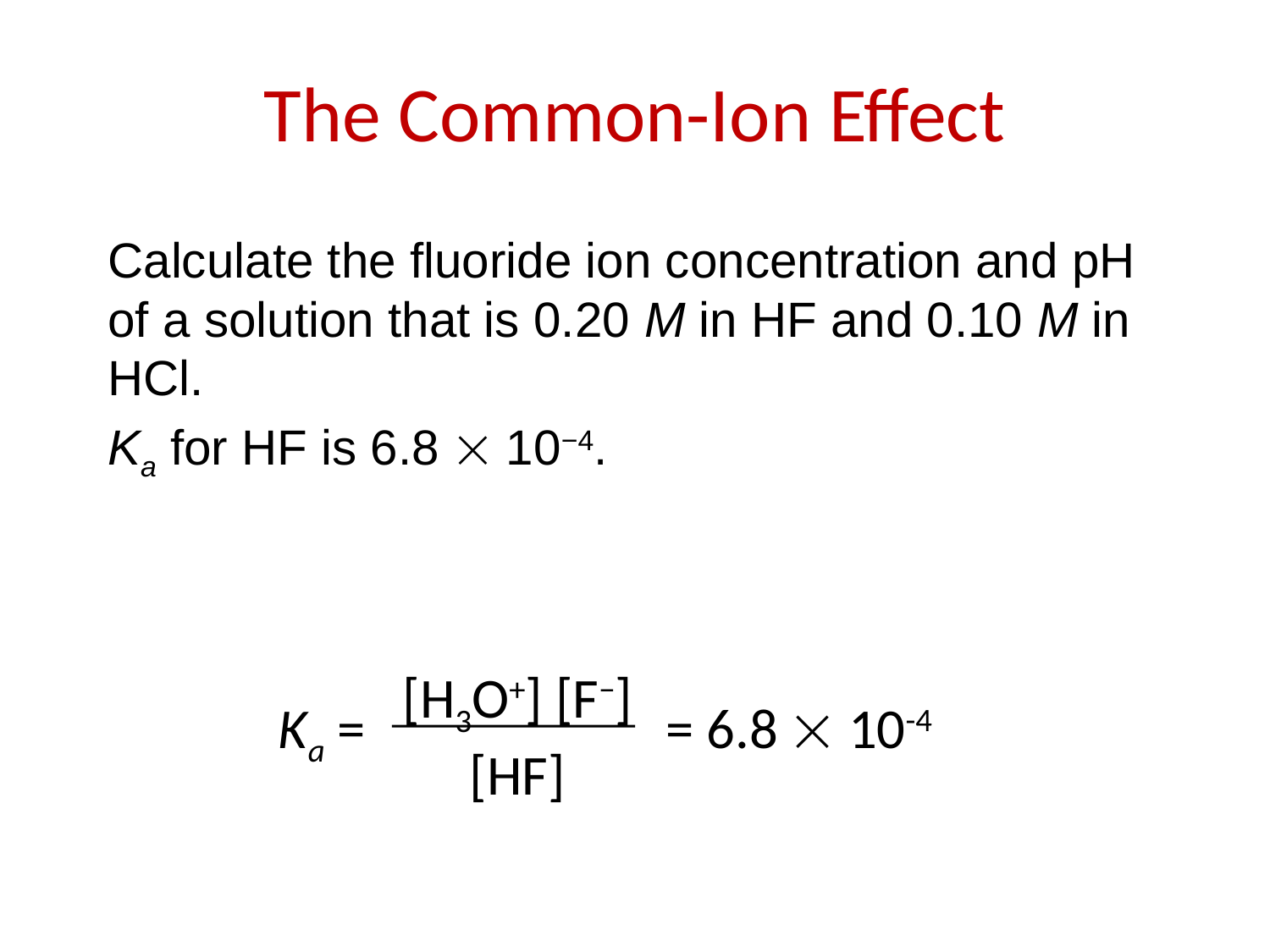

The Common-Ion Effect
Calculate the fluoride ion concentration and pH of a solution that is 0.20 M in HF and 0.10 M in HCl.
Ka for HF is 6.8 × 10−4.
[H3O+] [F−]
[HF]

Ka =
= 6.8 × 10-4